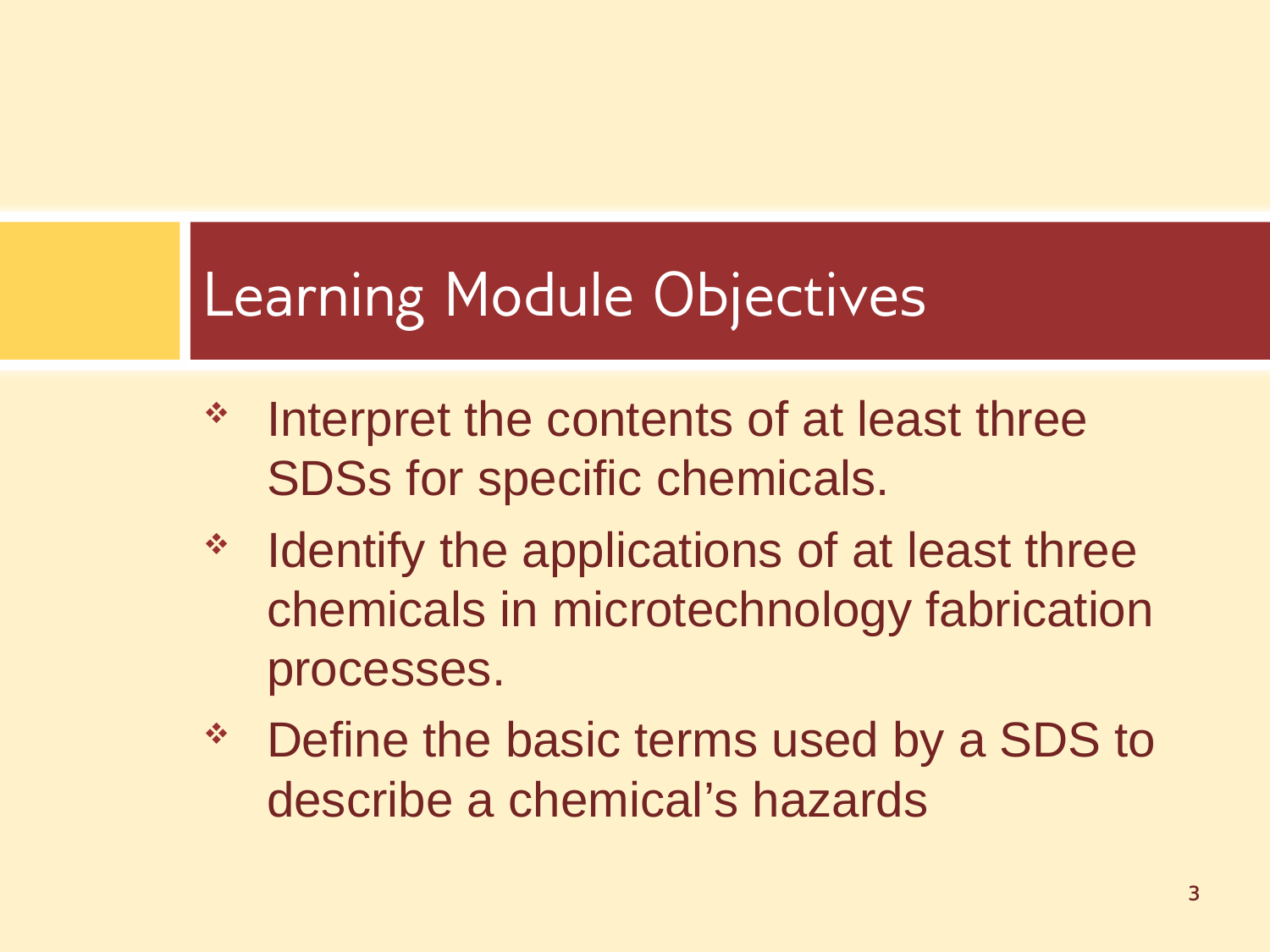

# Learning Module Objectives
Interpret the contents of at least three SDSs for specific chemicals.
Identify the applications of at least three chemicals in microtechnology fabrication processes.
Define the basic terms used by a SDS to describe a chemical’s hazards